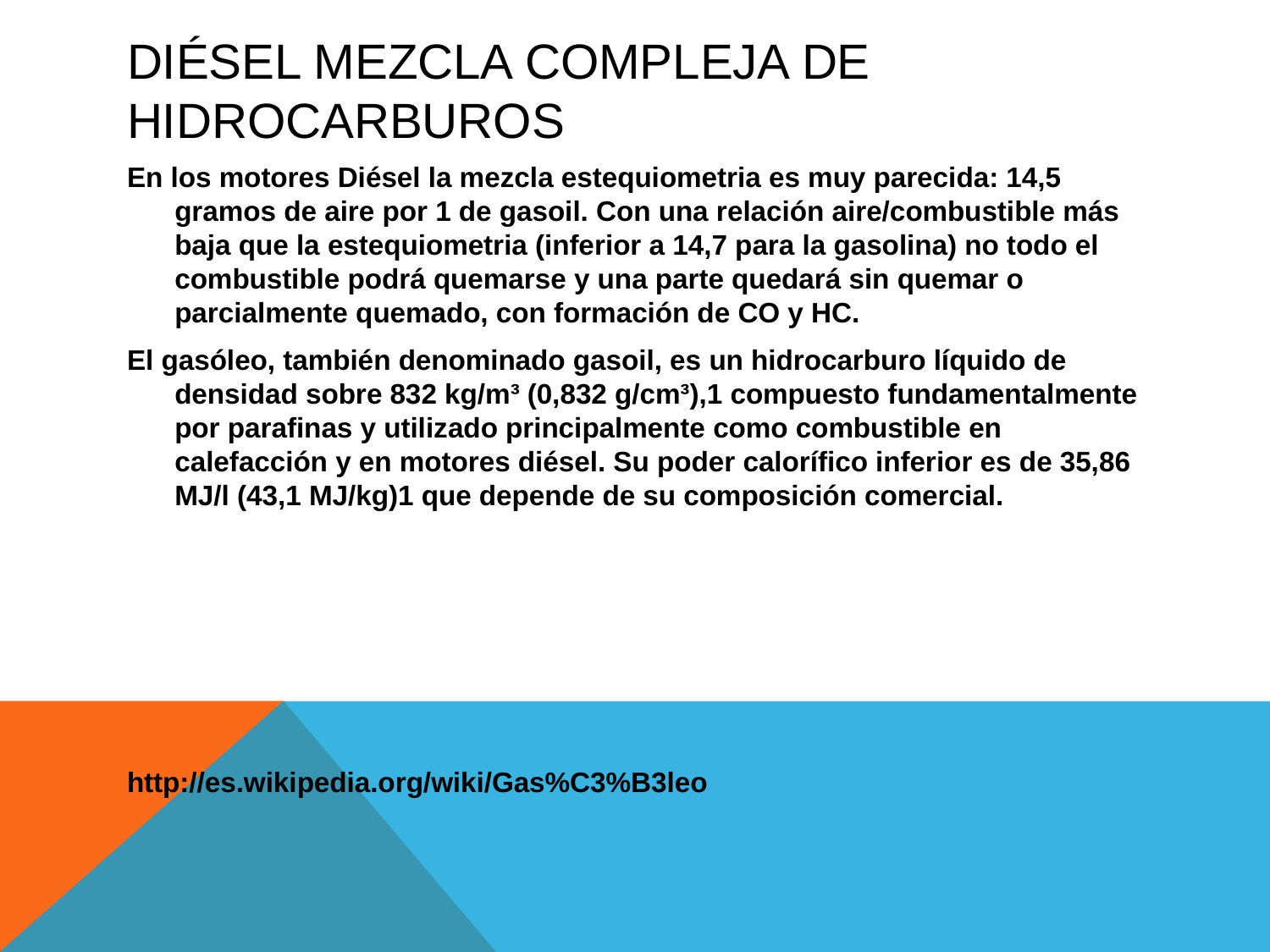

# Diésel mezcla compleja de hidrocarburos
En los motores Diésel la mezcla estequiometria es muy parecida: 14,5 gramos de aire por 1 de gasoil. Con una relación aire/combustible más baja que la estequiometria (inferior a 14,7 para la gasolina) no todo el combustible podrá quemarse y una parte quedará sin quemar o parcialmente quemado, con formación de CO y HC.
El gasóleo, también denominado gasoil, es un hidrocarburo líquido de densidad sobre 832 kg/m³ (0,832 g/cm³),1 compuesto fundamentalmente por parafinas y utilizado principalmente como combustible en calefacción y en motores diésel. Su poder calorífico inferior es de 35,86 MJ/l (43,1 MJ/kg)1 que depende de su composición comercial.

http://es.wikipedia.org/wiki/Gas%C3%B3leo